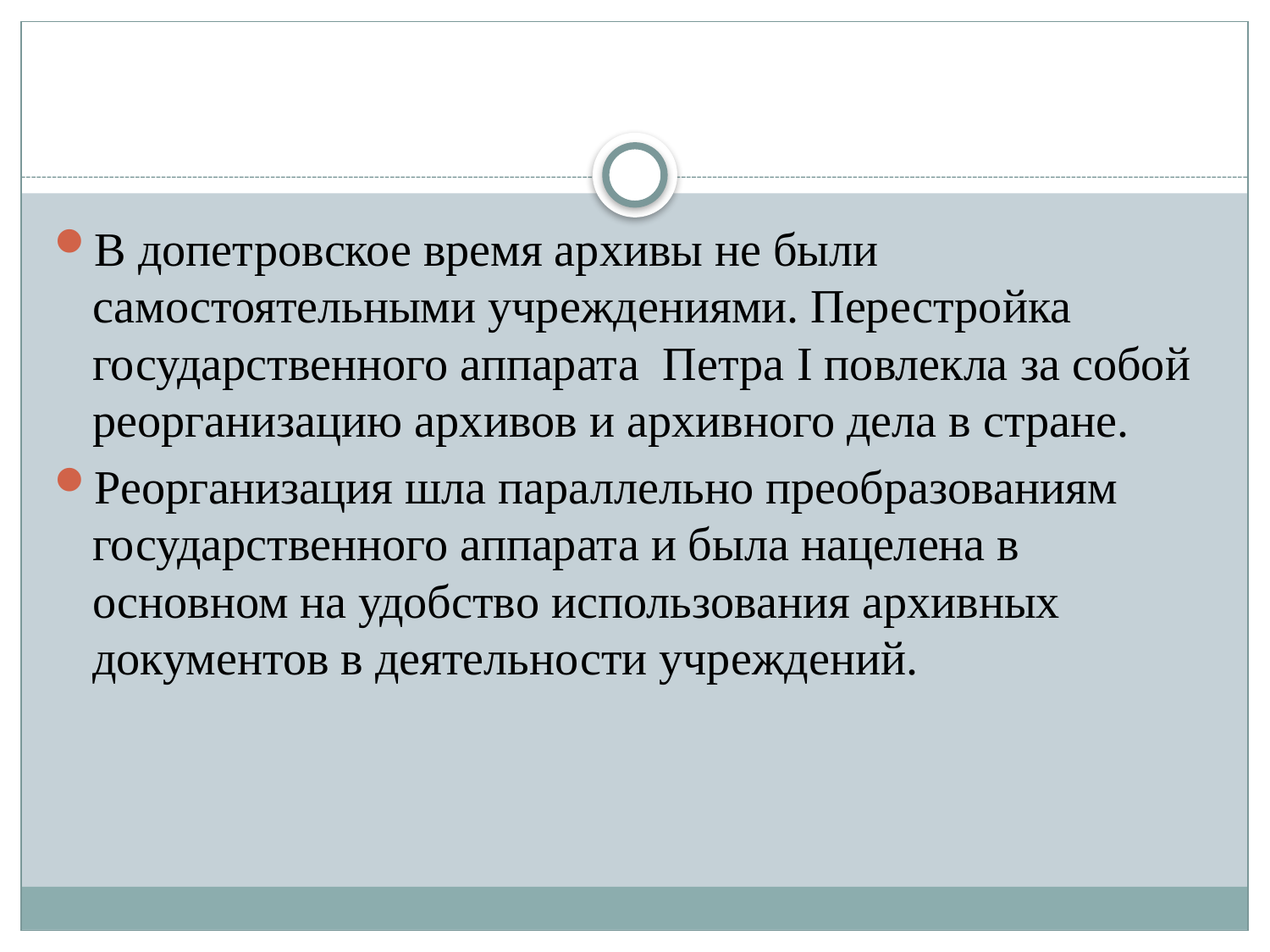

В допетровское время архивы не были самостоятельными учреждениями. Перестройка государственного аппарата  Петра I повлекла за собой реорганизацию архивов и архивного дела в стране.
Реорганизация шла параллельно преобразованиям государственного аппарата и была нацелена в основном на удобство использования архивных документов в деятельности учреждений.